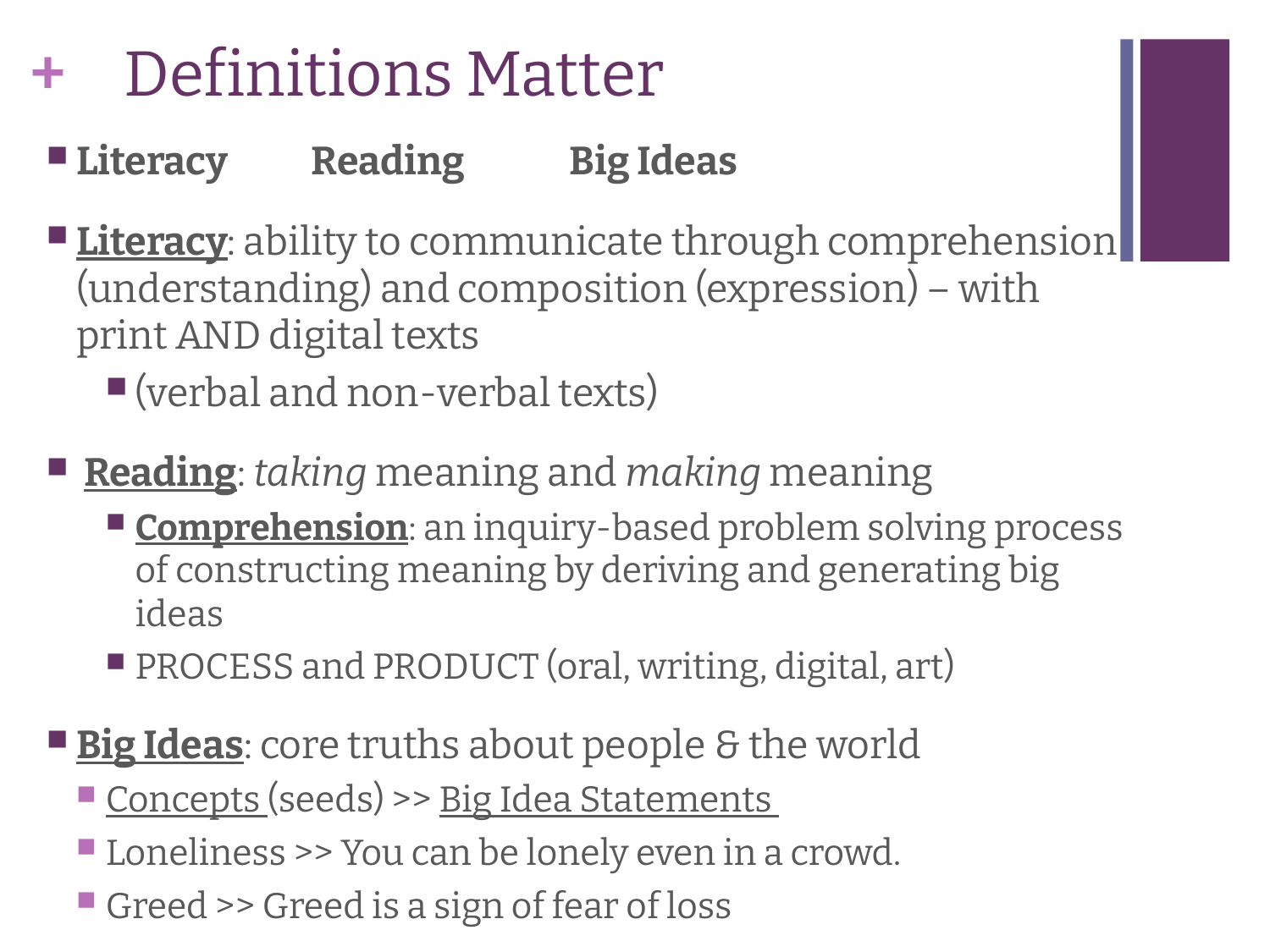

# Definitions Matter
Literacy            Reading               Big Ideas
Literacy: ability to communicate through comprehension (understanding) and composition (expression) – with print AND digital texts
(verbal and non-verbal texts)
 Reading: taking meaning and making meaning
Comprehension: an inquiry-based problem solving process of constructing meaning by deriving and generating big ideas
PROCESS and PRODUCT (oral, writing, digital, art)
Big Ideas: core truths about people & the world
Concepts (seeds) >> Big Idea Statements
Loneliness >> You can be lonely even in a crowd.
Greed >> Greed is a sign of fear of loss